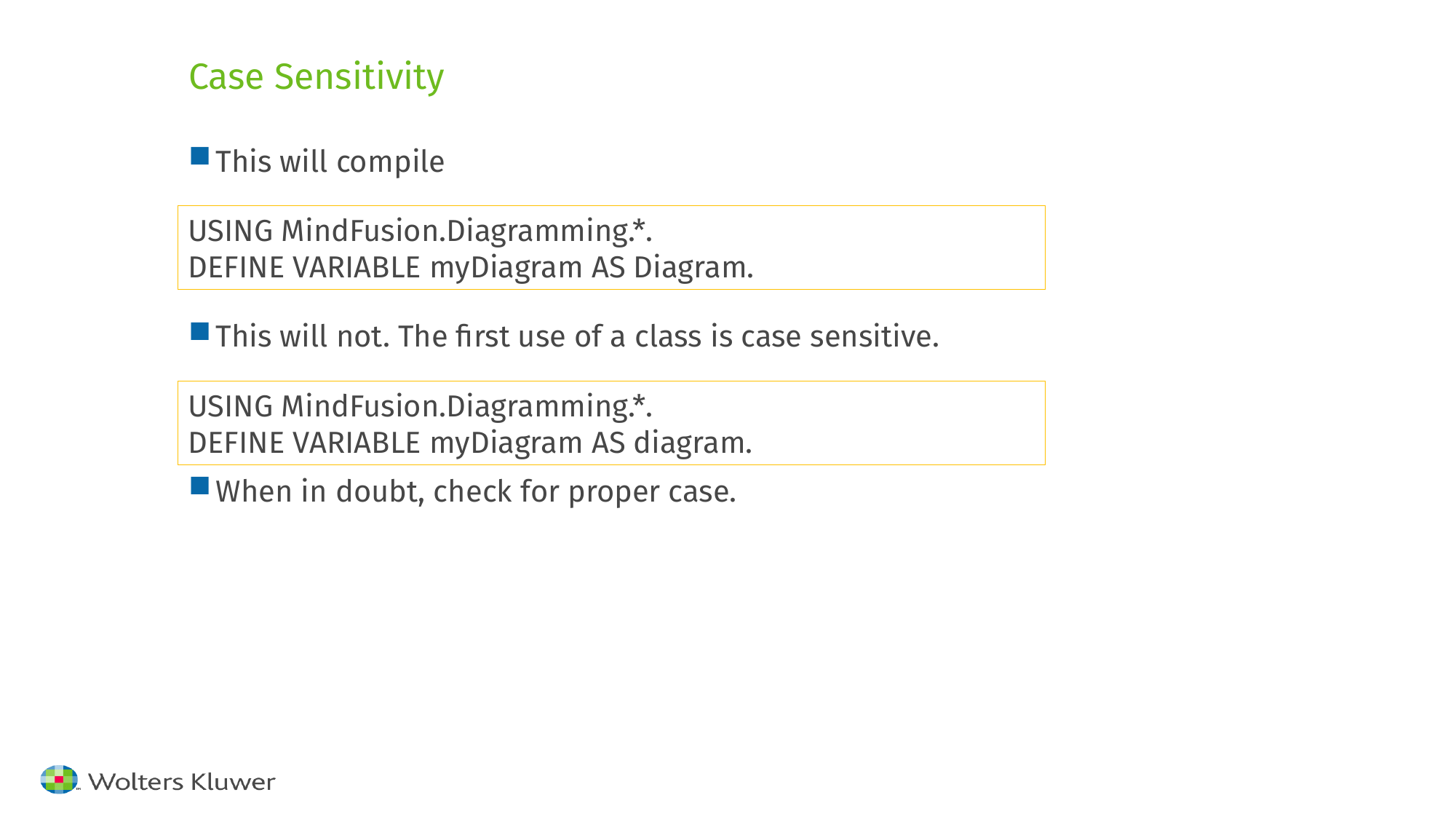

# Case Sensitivity
This will compile

This will not. The first use of a class is case sensitive.

When in doubt, check for proper case.
USING MindFusion.Diagramming.*.
DEFINE VARIABLE myDiagram AS Diagram.
USING MindFusion.Diagramming.*.
DEFINE VARIABLE myDiagram AS diagram.